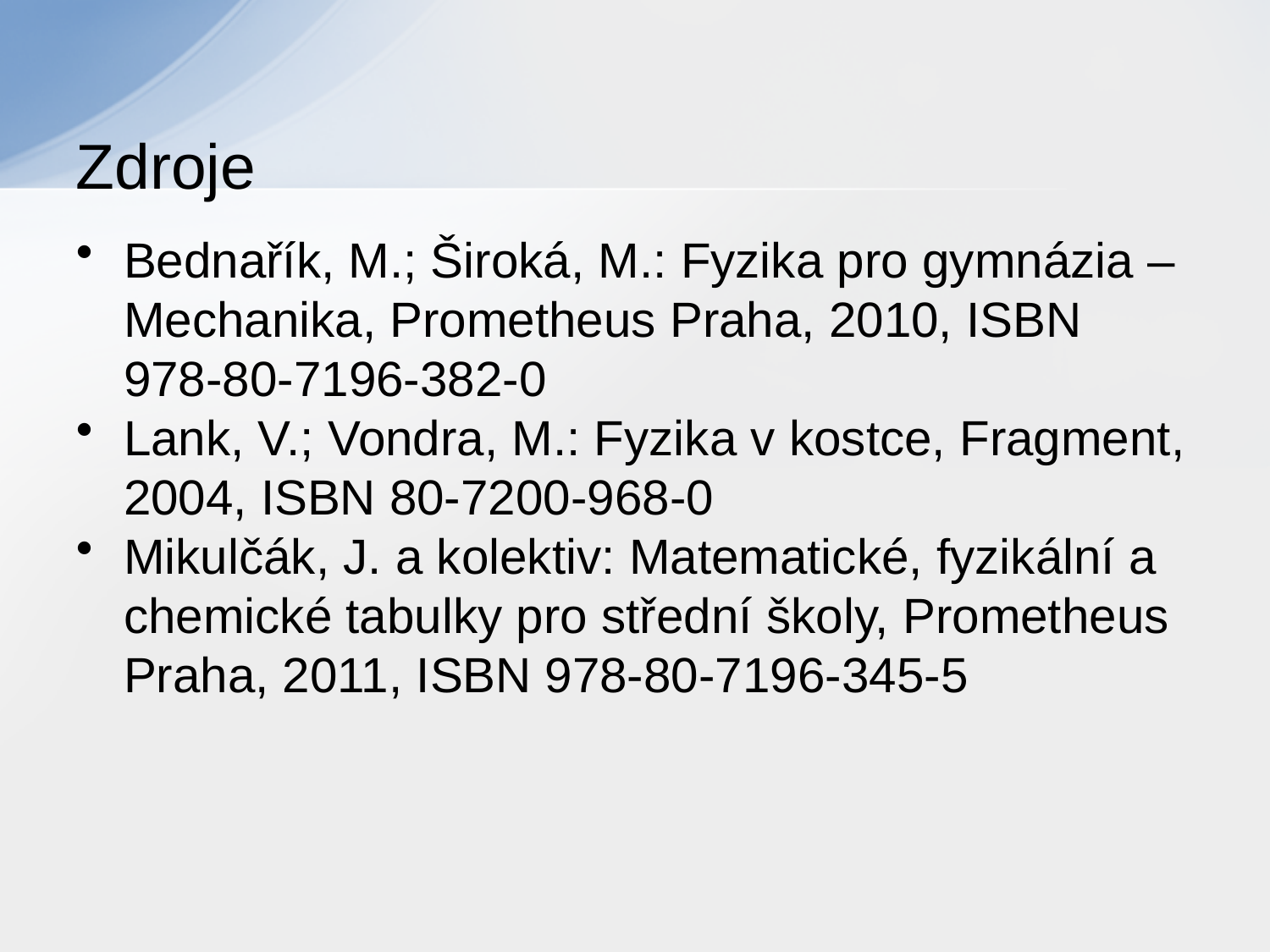

# Zdroje
Bednařík, M.; Široká, M.: Fyzika pro gymnázia – Mechanika, Prometheus Praha, 2010, ISBN 978-80-7196-382-0
Lank, V.; Vondra, M.: Fyzika v kostce, Fragment, 2004, ISBN 80-7200-968-0
Mikulčák, J. a kolektiv: Matematické, fyzikální a chemické tabulky pro střední školy, Prometheus Praha, 2011, ISBN 978-80-7196-345-5